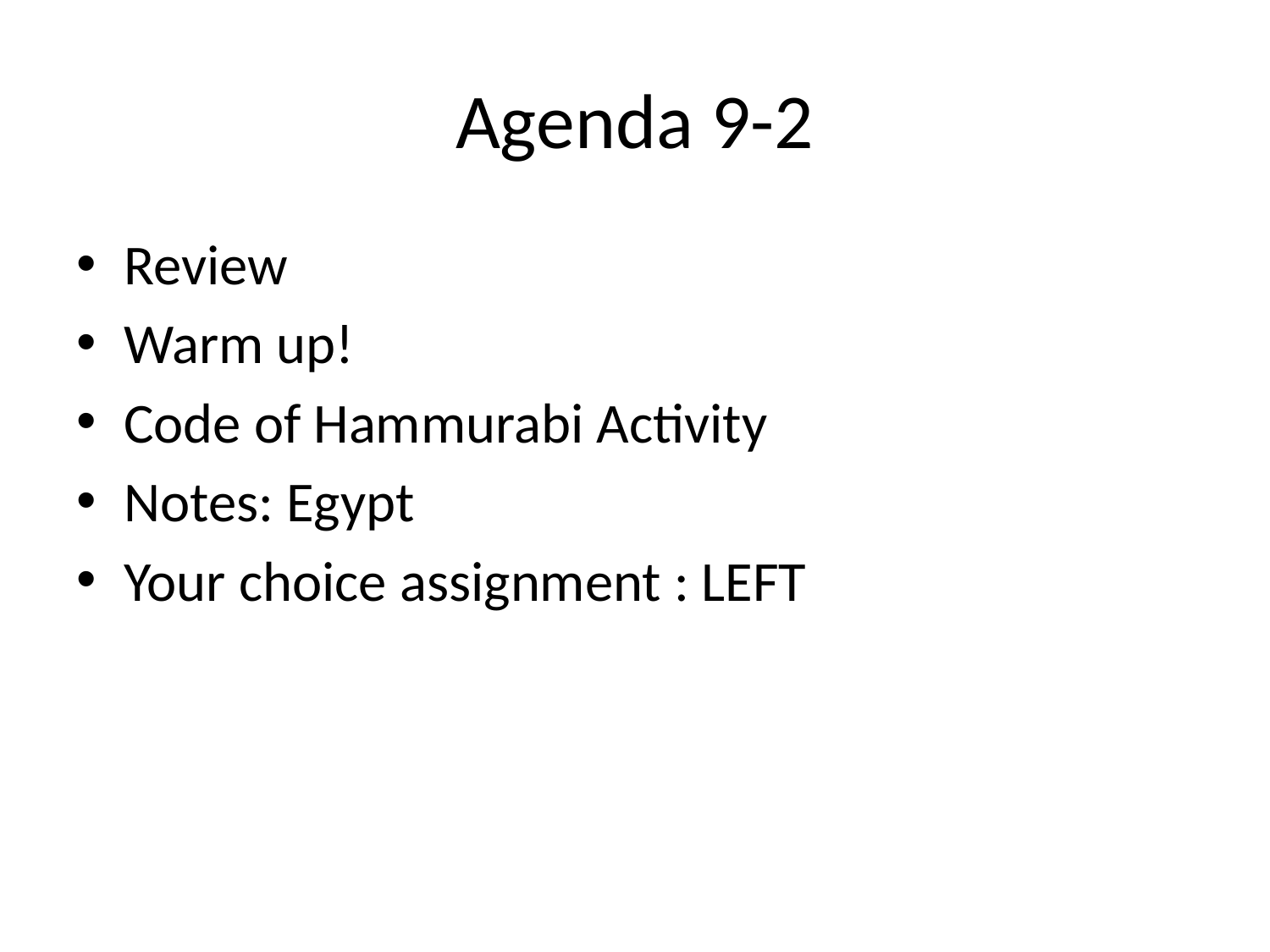

# Agenda 9-2
Review
Warm up!
Code of Hammurabi Activity
Notes: Egypt
Your choice assignment : LEFT